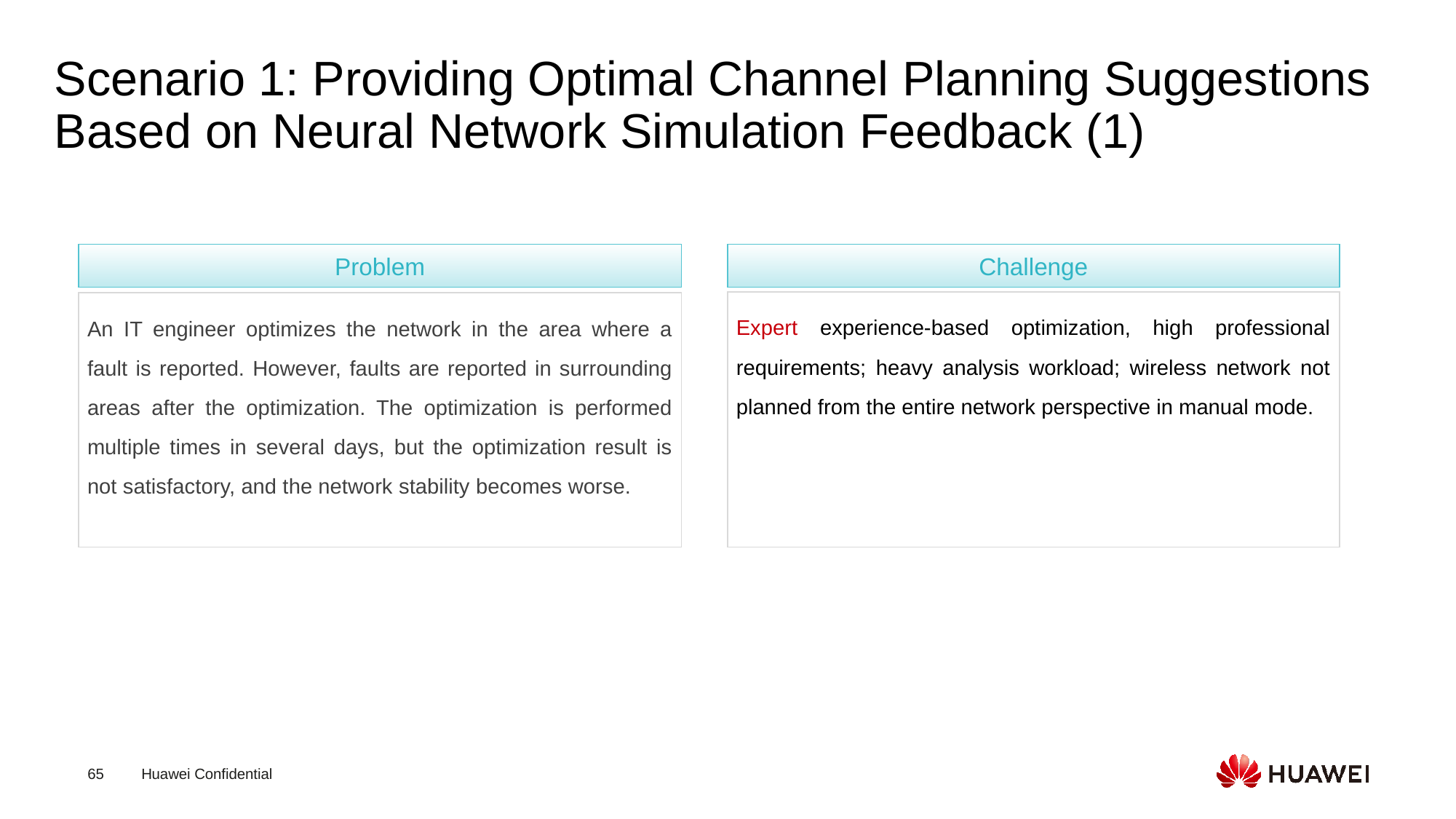

# Scenario 1: Providing Optimal Channel Planning Suggestions Based on Neural Network Simulation Feedback (1)
Problem
Challenge
Expert experience-based optimization, high professional requirements; heavy analysis workload; wireless network not planned from the entire network perspective in manual mode.
An IT engineer optimizes the network in the area where a fault is reported. However, faults are reported in surrounding areas after the optimization. The optimization is performed multiple times in several days, but the optimization result is not satisfactory, and the network stability becomes worse.